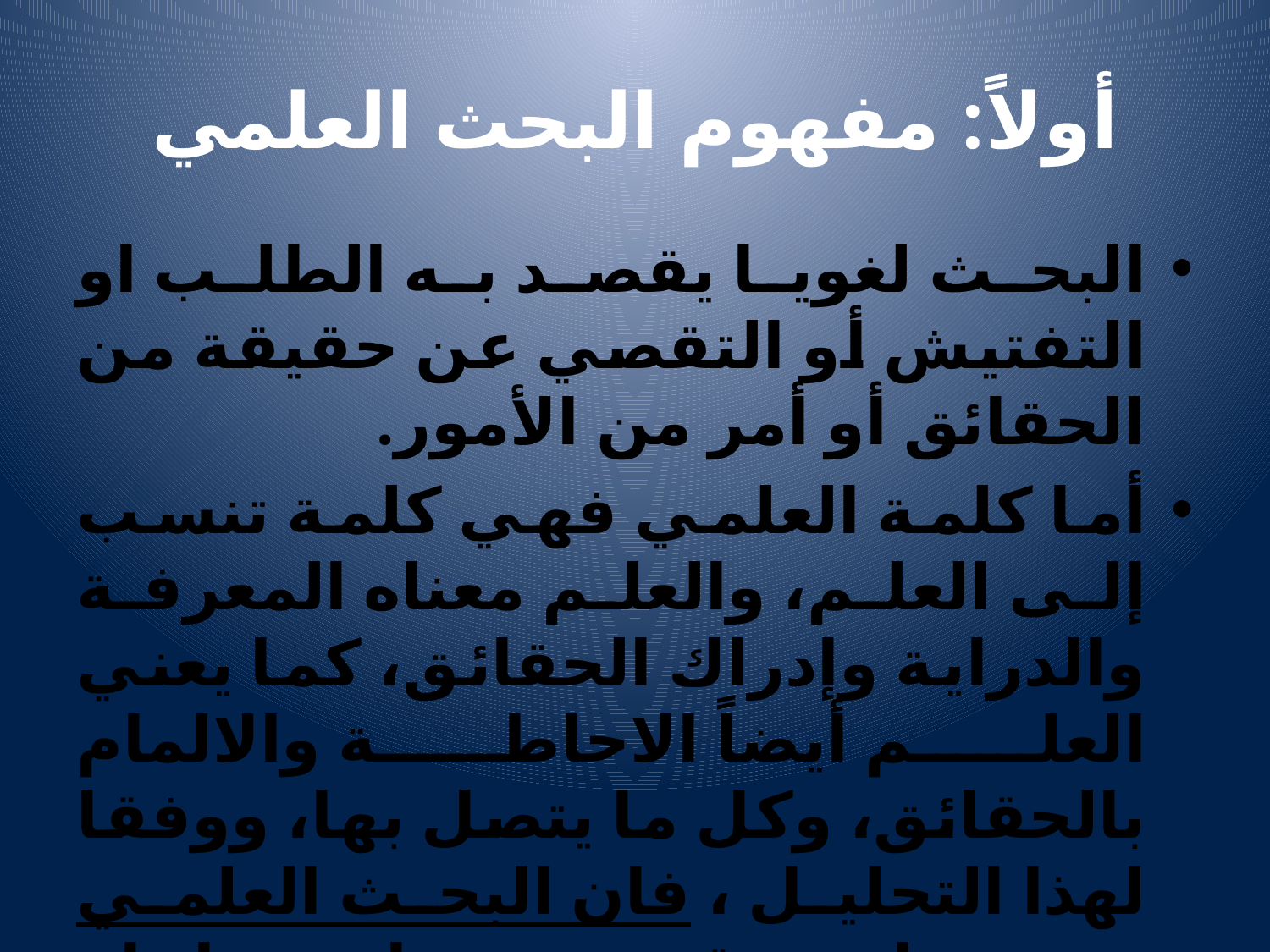

# أولاً: مفهوم البحث العلمي
البحث لغويا يقصد به الطلب او التفتيش أو التقصي عن حقيقة من الحقائق أو أمر من الأمور.
أما كلمة العلمي فهي كلمة تنسب إلى العلم، والعلم معناه المعرفة والدراية وإدراك الحقائق، كما يعني العلم أيضاً الاحاطة والالمام بالحقائق، وكل ما يتصل بها، ووفقا لهذا التحليل ، فان البحث العلمي هو عملية تقصي منظمة باتباع أساليب ومناهج علمية محددة للحقائق العلمية بغرض التأكد من صحتها وتعديلها أو إضافة الجديد.